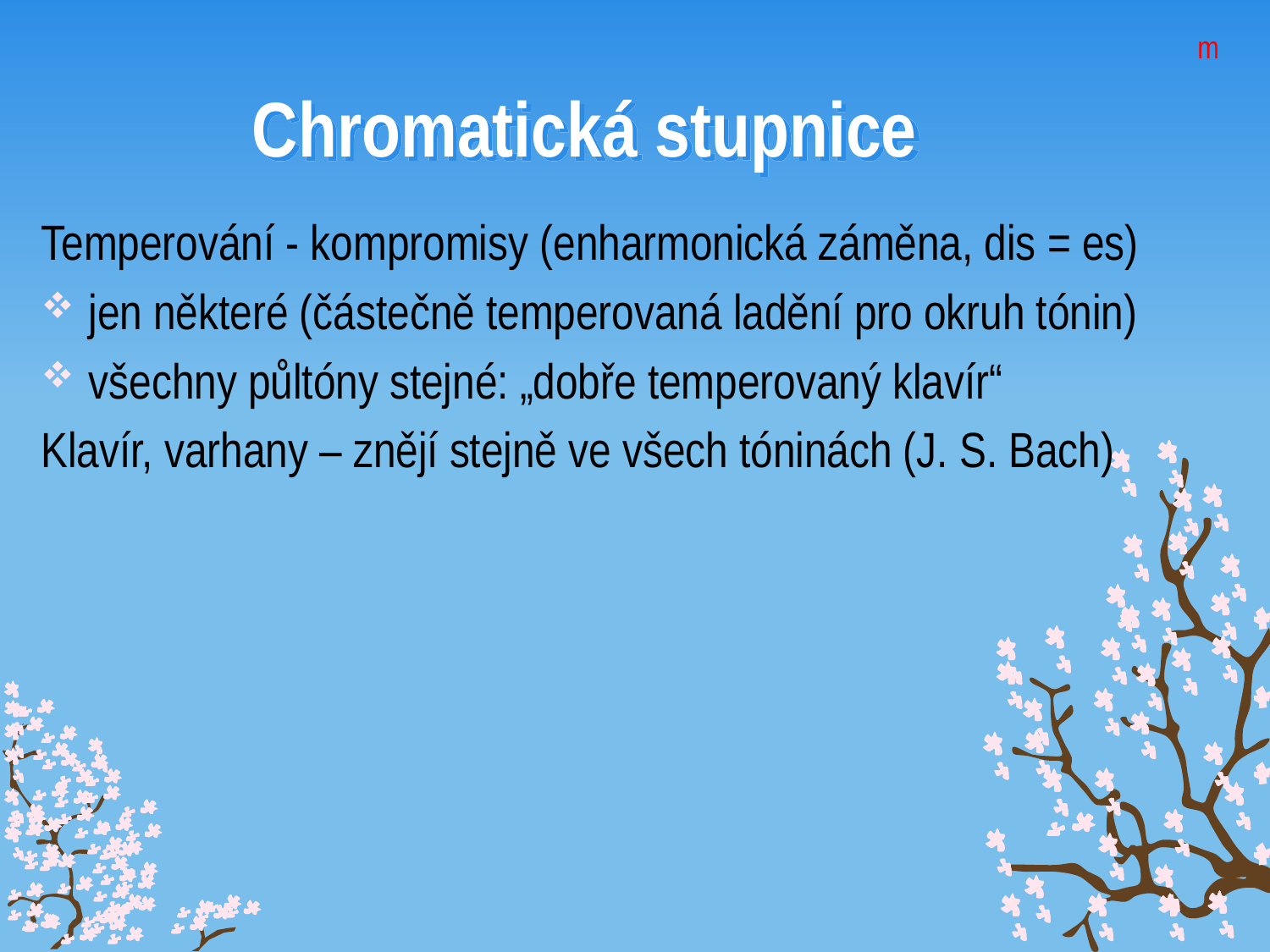

m
# Chromatická stupnice
Temperování - kompromisy (enharmonická záměna, dis = es)
jen některé (částečně temperovaná ladění pro okruh tónin)
všechny půltóny stejné: „dobře temperovaný klavír“
Klavír, varhany – znějí stejně ve všech tóninách (J. S. Bach)